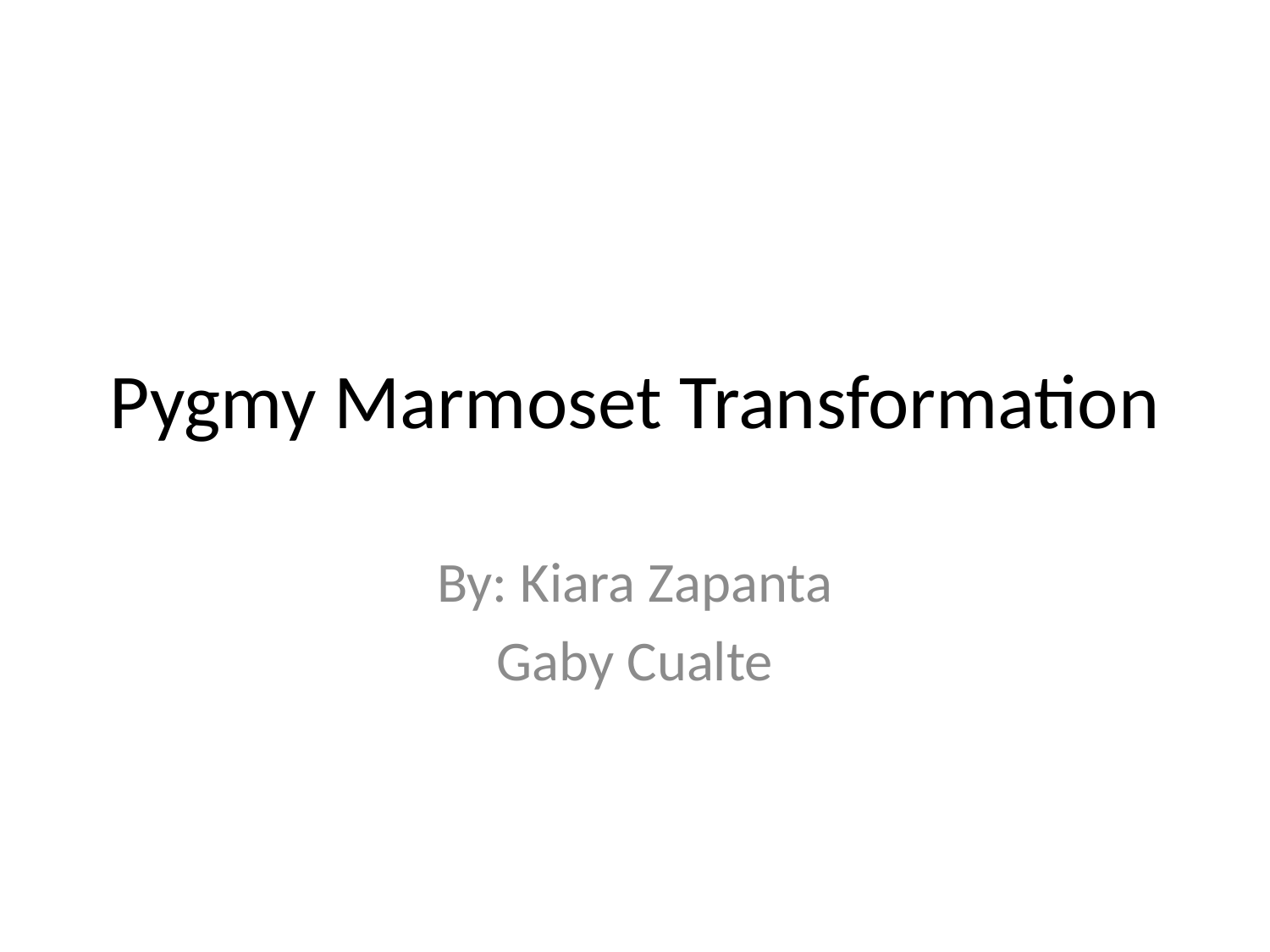

# Pygmy Marmoset Transformation
By: Kiara Zapanta
Gaby Cualte